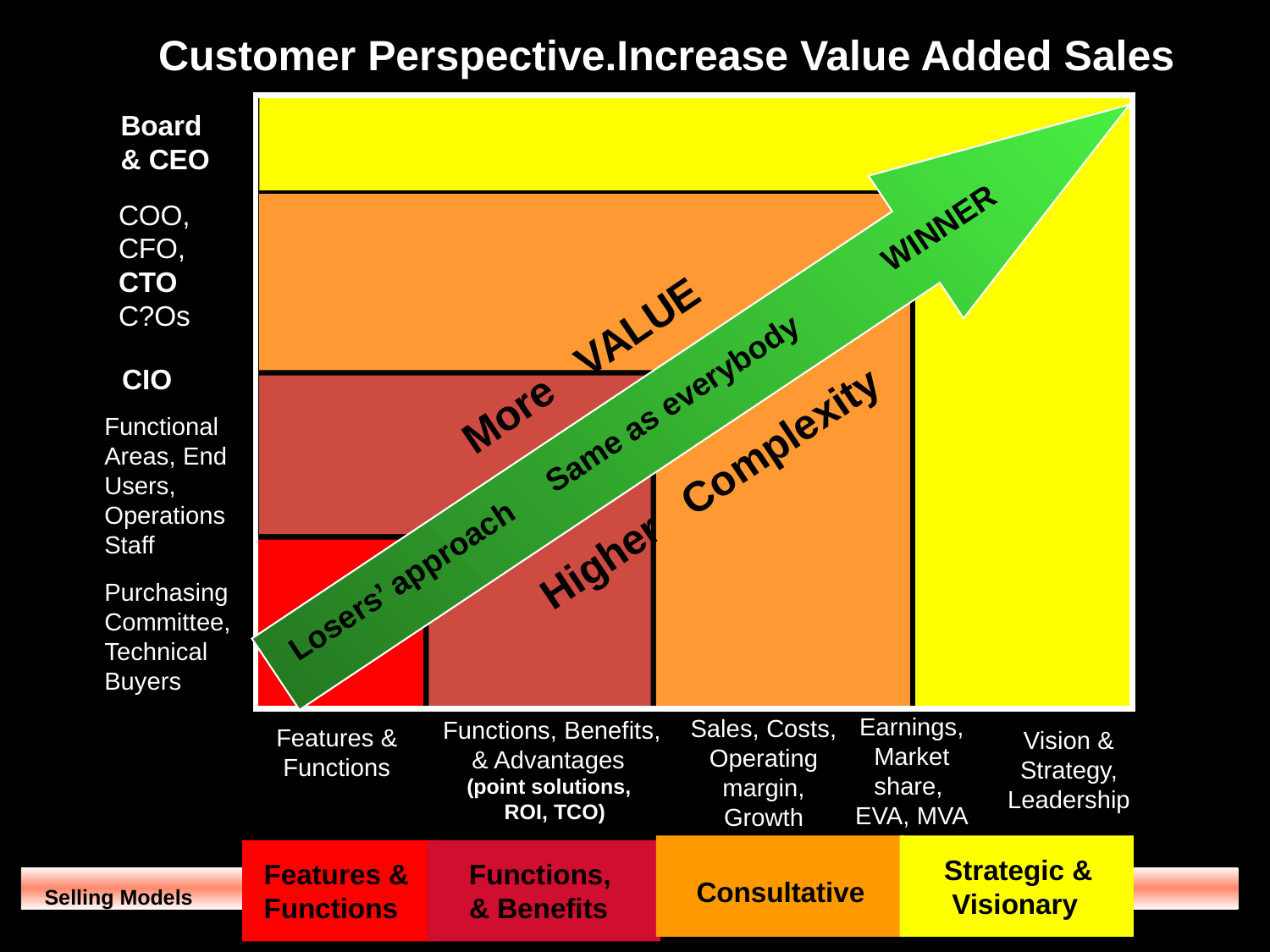

# Customer Perspective.Increase Value Added Sales

Board
& CEO

COO,
CFO,
CTO
C?Os

More   VALUE
CIO

Losers’ approach     Same as everybody            WINNER
Functional
Areas, End
Users,
Operations
Staff
Higher   Complexity

Purchasing
Committee,
Technical
Buyers
Features &
Functions
Sales, Costs,
Operating margin,
Growth
Vision & Strategy,
Leadership
Functions, Benefits,
& Advantages
(point solutions,
 ROI, TCO)
Earnings,
Market
share,
EVA, MVA

Strategic &
 Visionary
Features &
Functions
Functions,
& Benefits

Consultative
Selling Models